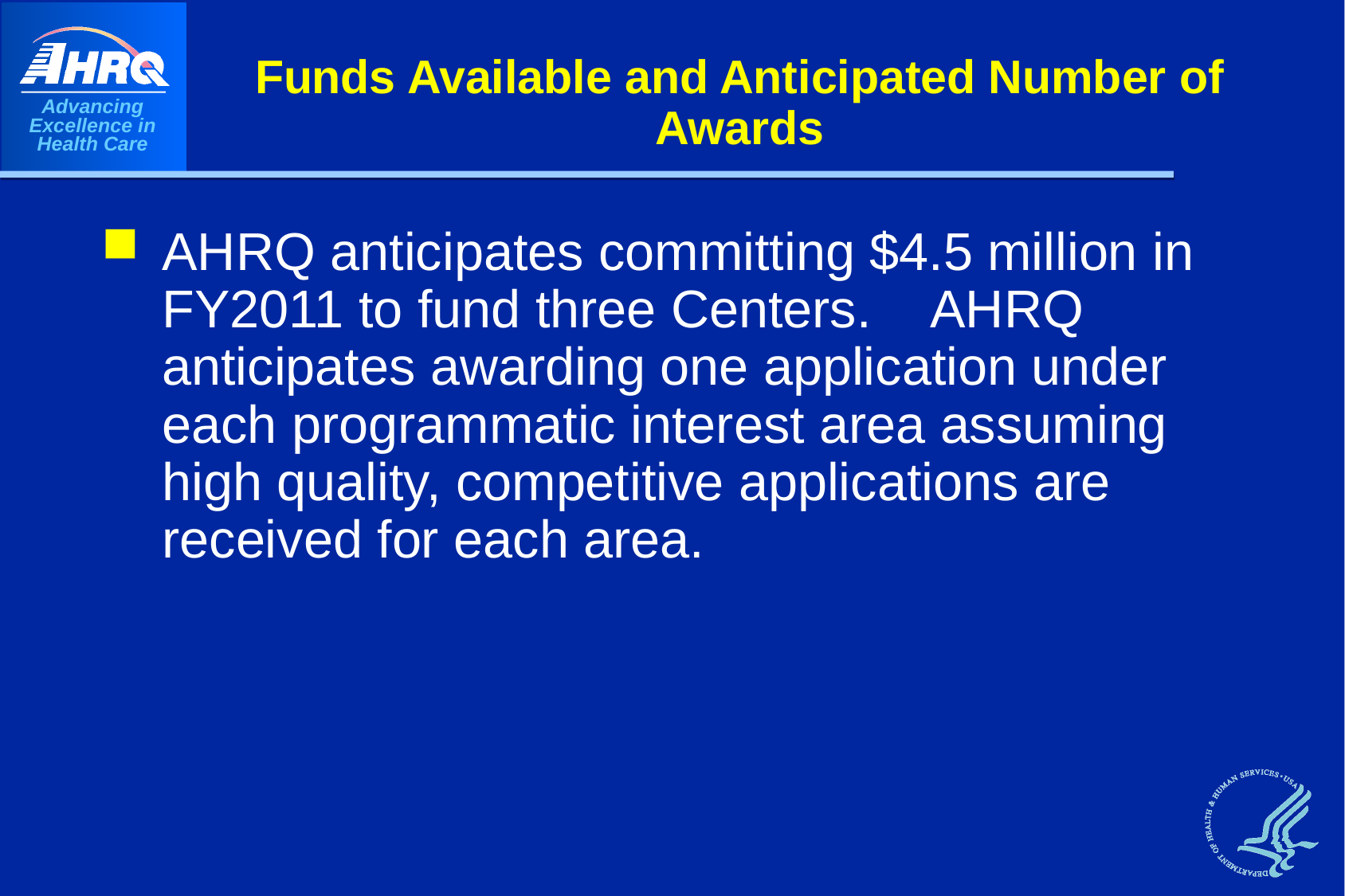

# Funds Available and Anticipated Number of Awards
AHRQ anticipates committing $4.5 million in FY2011 to fund three Centers.    AHRQ anticipates awarding one application under each programmatic interest area assuming high quality, competitive applications are received for each area.